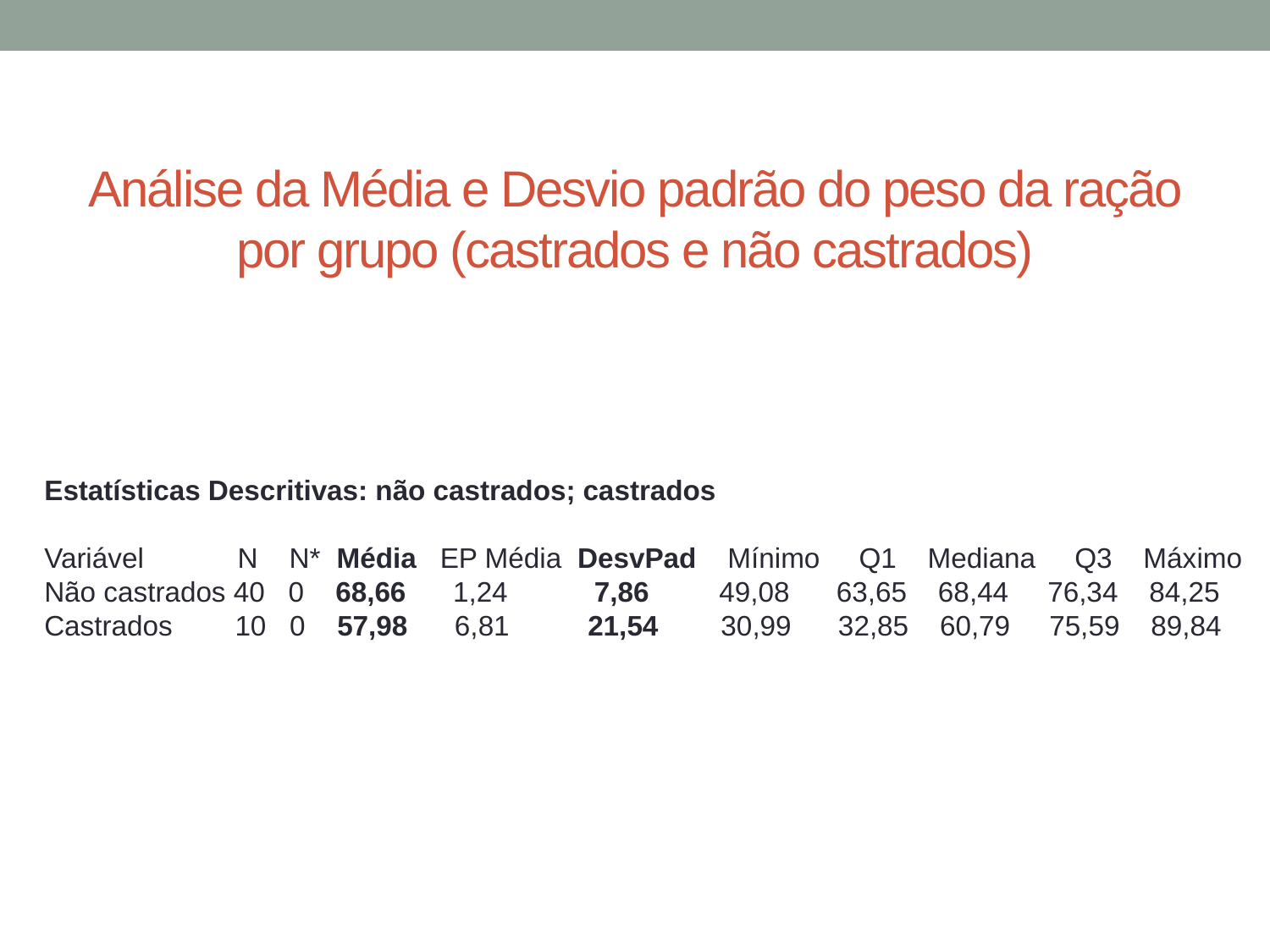

# Análise da Média e Desvio padrão do peso da ração por grupo (castrados e não castrados)
Estatísticas Descritivas: não castrados; castrados

Variável            N    N*  Média   EP Média  DesvPad    Mínimo     Q1    Mediana     Q3    Máximo
Não castrados 40   0    68,66      1,24           7,86         49,08      63,65    68,44     76,34    84,25
Castrados        10   0    57,98      6,81          21,54        30,99      32,85    60,79     75,59    89,84